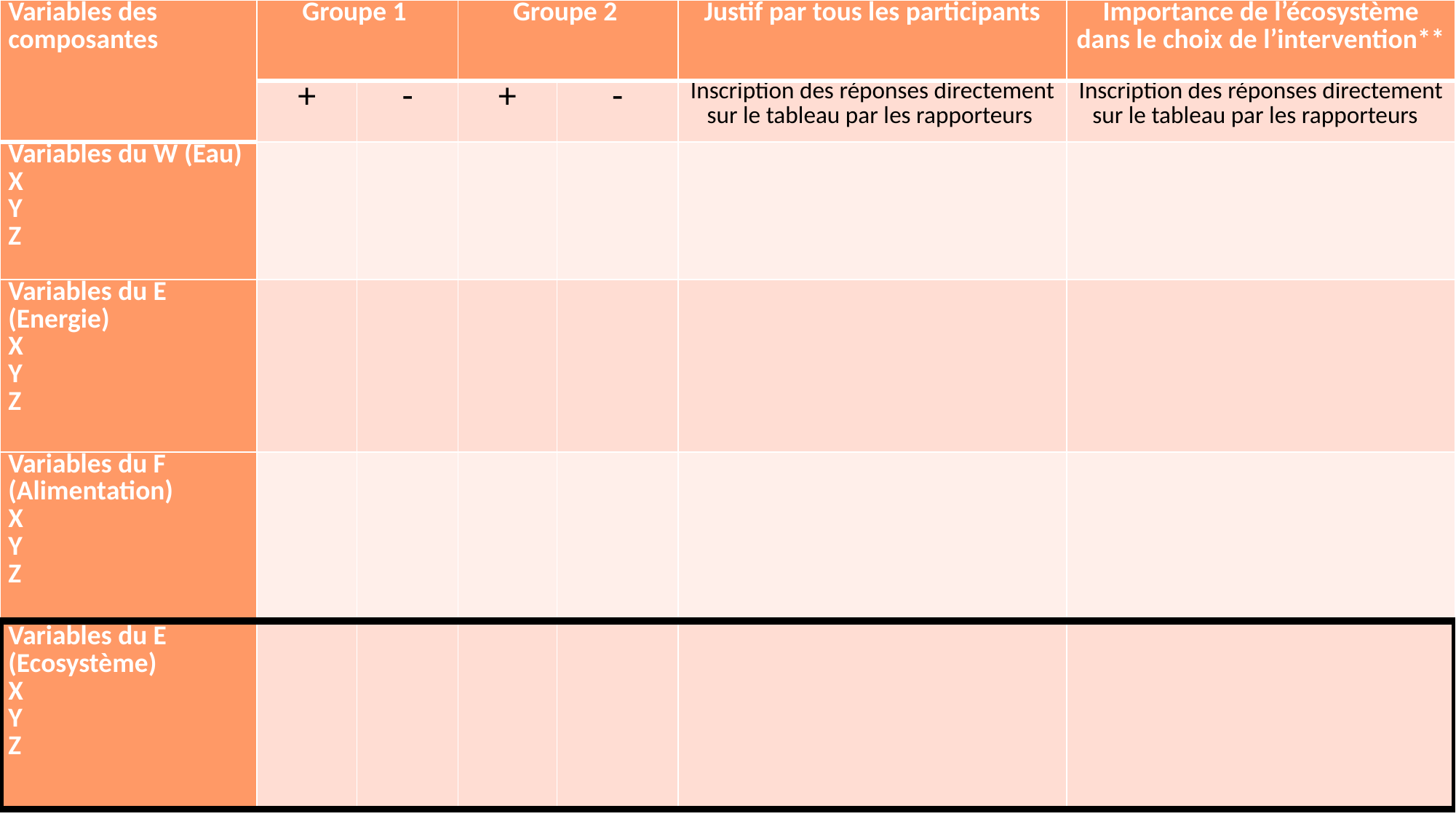

| Variables des composantes | Groupe 1 |  | Groupe 2 |  | Justif par tous les participants | Importance de l’écosystème dans le choix de l’intervention\*\* |
| --- | --- | --- | --- | --- | --- | --- |
|  | + | - | + | - | Inscription des réponses directement sur le tableau par les rapporteurs | Inscription des réponses directement sur le tableau par les rapporteurs |
| Variables du W (Eau) X Y Z |  |  |  |  |  |  |
| Variables du E (Energie) X Y Z |  |  |  |  |  |  |
| Variables du F (Alimentation) X Y Z |  |  |  |  |  |  |
| Variables du E (Ecosystème) X Y Z |  |  |  |  |  |  |